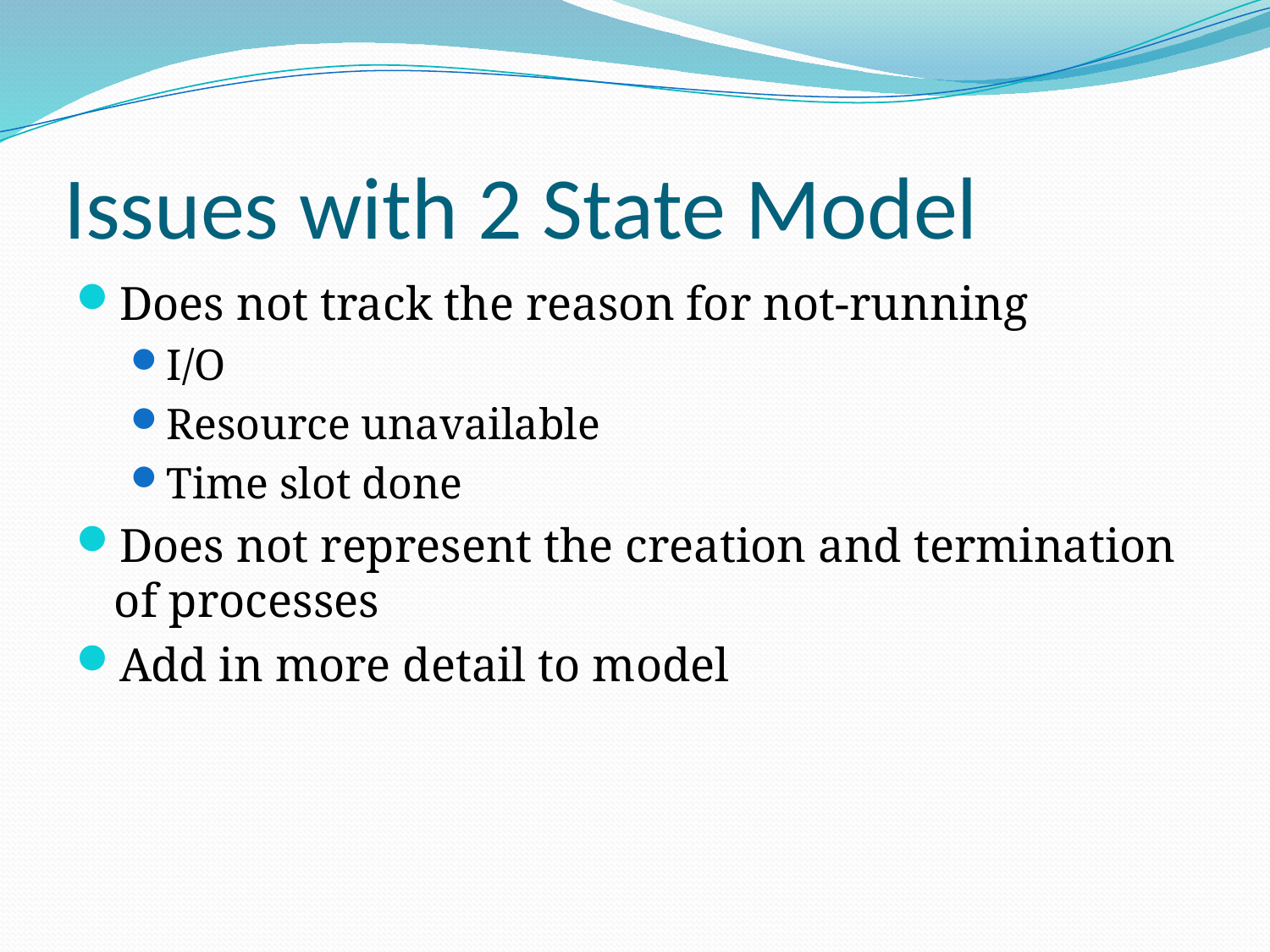

# Issues with 2 State Model
Does not track the reason for not-running
I/O
Resource unavailable
Time slot done
Does not represent the creation and termination of processes
Add in more detail to model